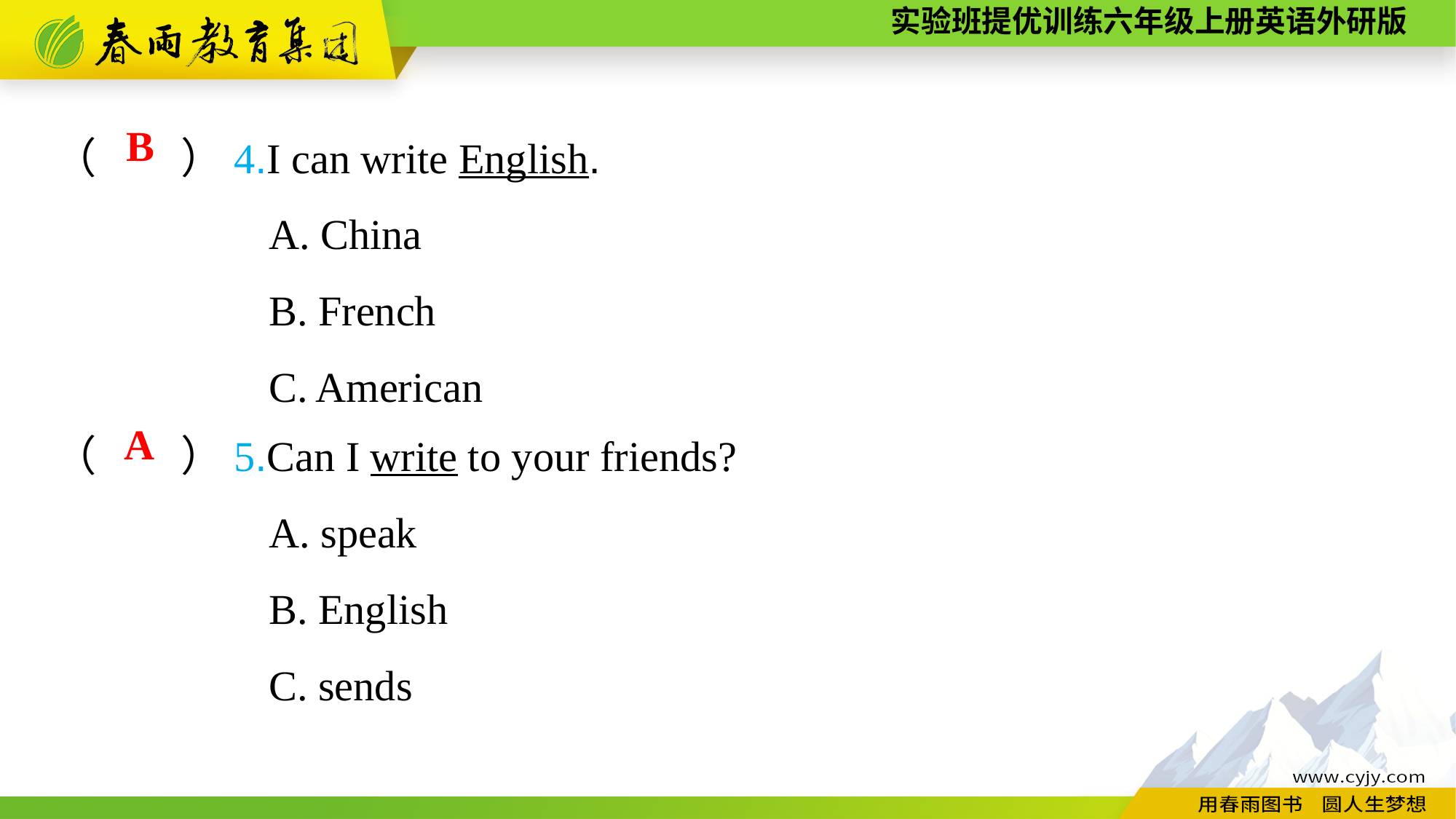

（　　）4.I can write English.
A. China
B. French
C. American
B
（　　）5.Can I write to your friends?
A. speak
B. English
C. sends
A